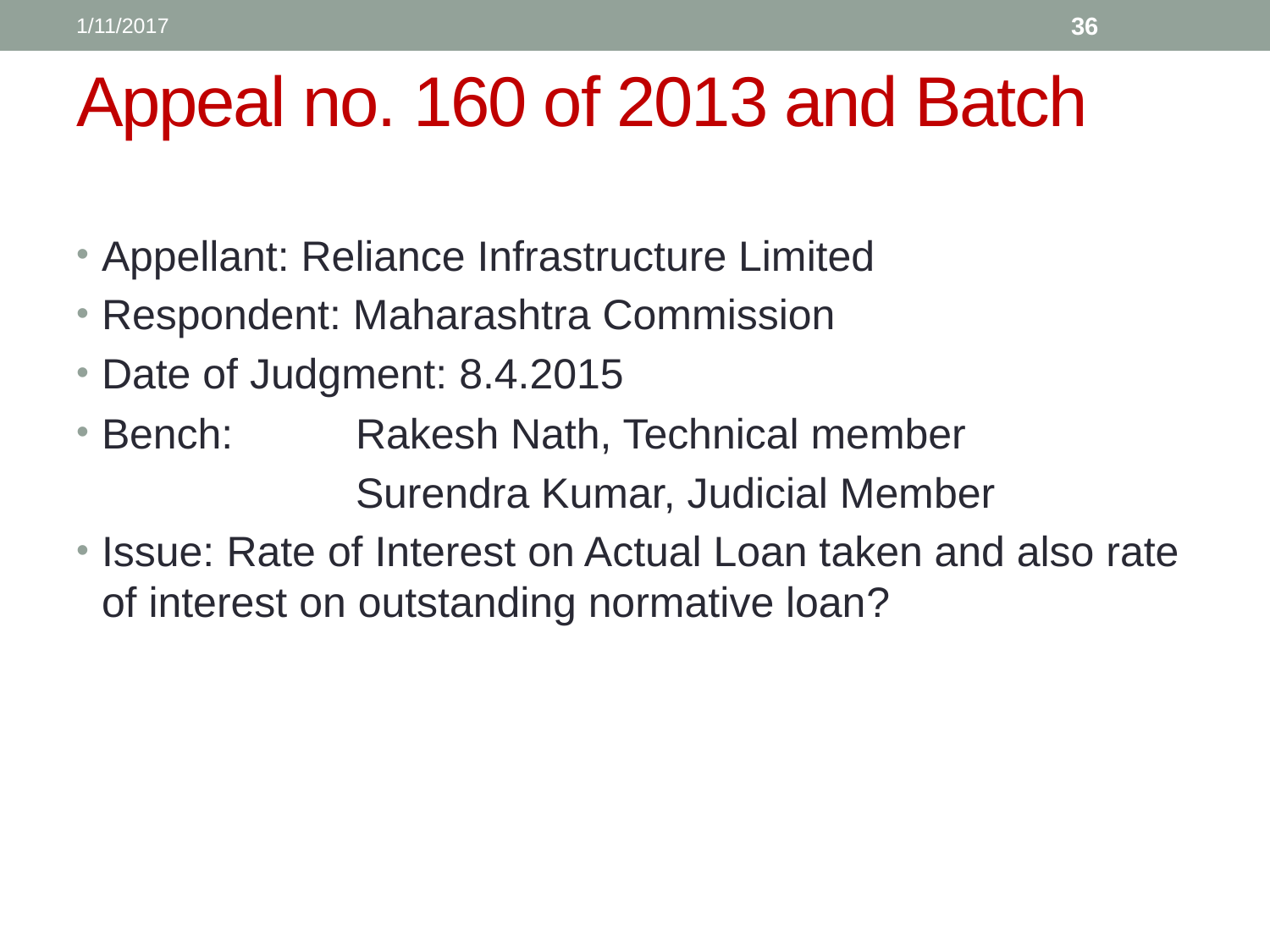

1/11/2017
36
# Appeal no. 160 of 2013 and Batch
Appellant: Reliance Infrastructure Limited
Respondent: Maharashtra Commission
Date of Judgment: 8.4.2015
Bench: 	Rakesh Nath, Technical member
			Surendra Kumar, Judicial Member
Issue: Rate of Interest on Actual Loan taken and also rate of interest on outstanding normative loan?